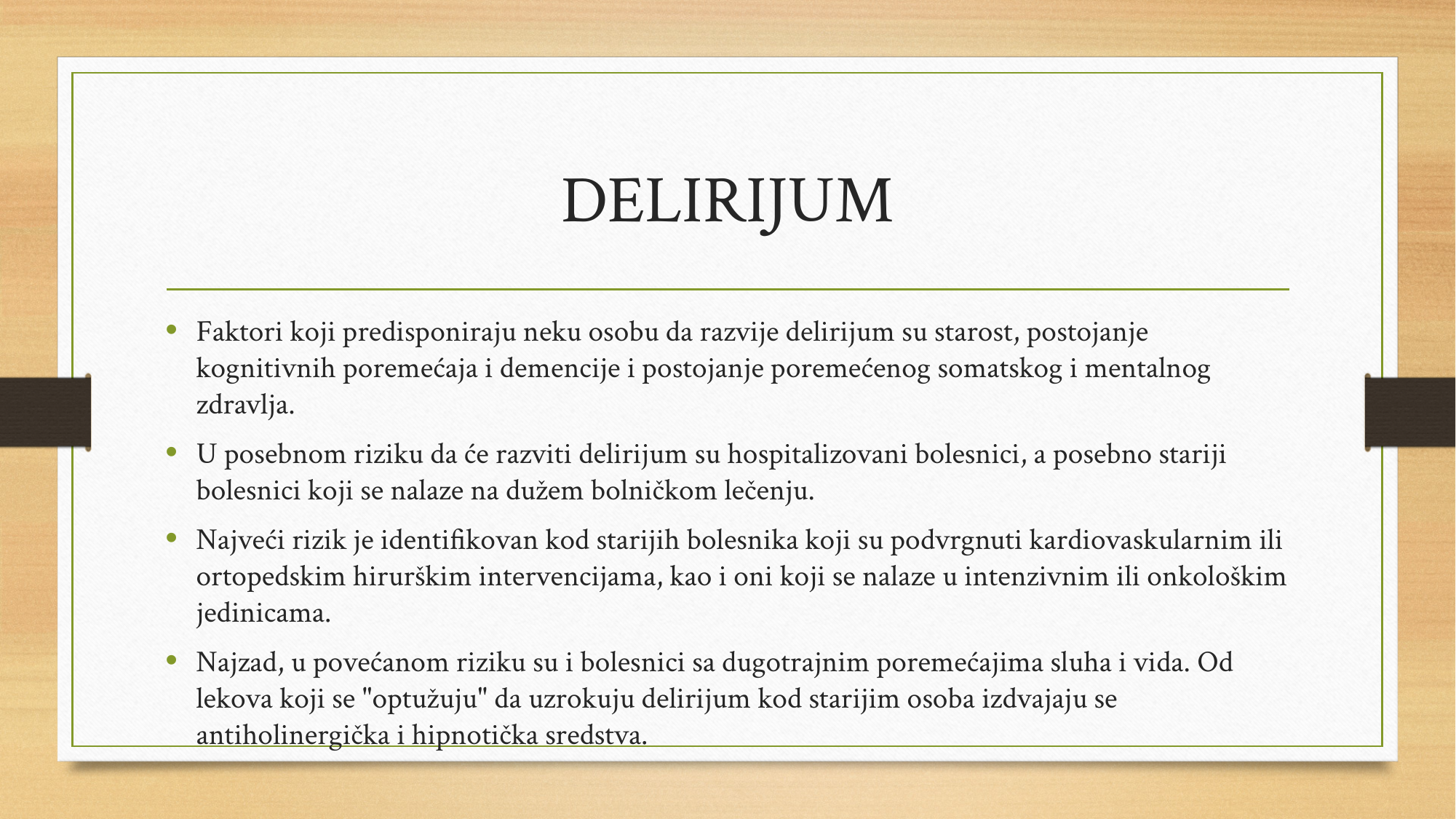

# DELIRIJUM
Faktori koji predisponiraju neku osobu da razvije delirijum su starost, postojanje kognitivnih poremećaja i demencije i postojanje poremećenog somatskog i mentalnog zdravlja.
U posebnom riziku da će razviti delirijum su hospitalizovani bolesnici, a posebno stariji bolesnici koji se nalaze na dužem bolničkom lečenju.
Najveći rizik je identifikovan kod starijih bolesnika koji su podvrgnuti kardiovaskularnim ili ortopedskim hirurškim intervencijama, kao i oni koji se nalaze u intenzivnim ili onkološkim jedinicama.
Najzad, u povećanom riziku su i bolesnici sa dugotrajnim poremećajima sluha i vida. Od lekova koji se "optužuju" da uzrokuju delirijum kod starijim osoba izdvajaju se antiholinergička i hipnotička sredstva.